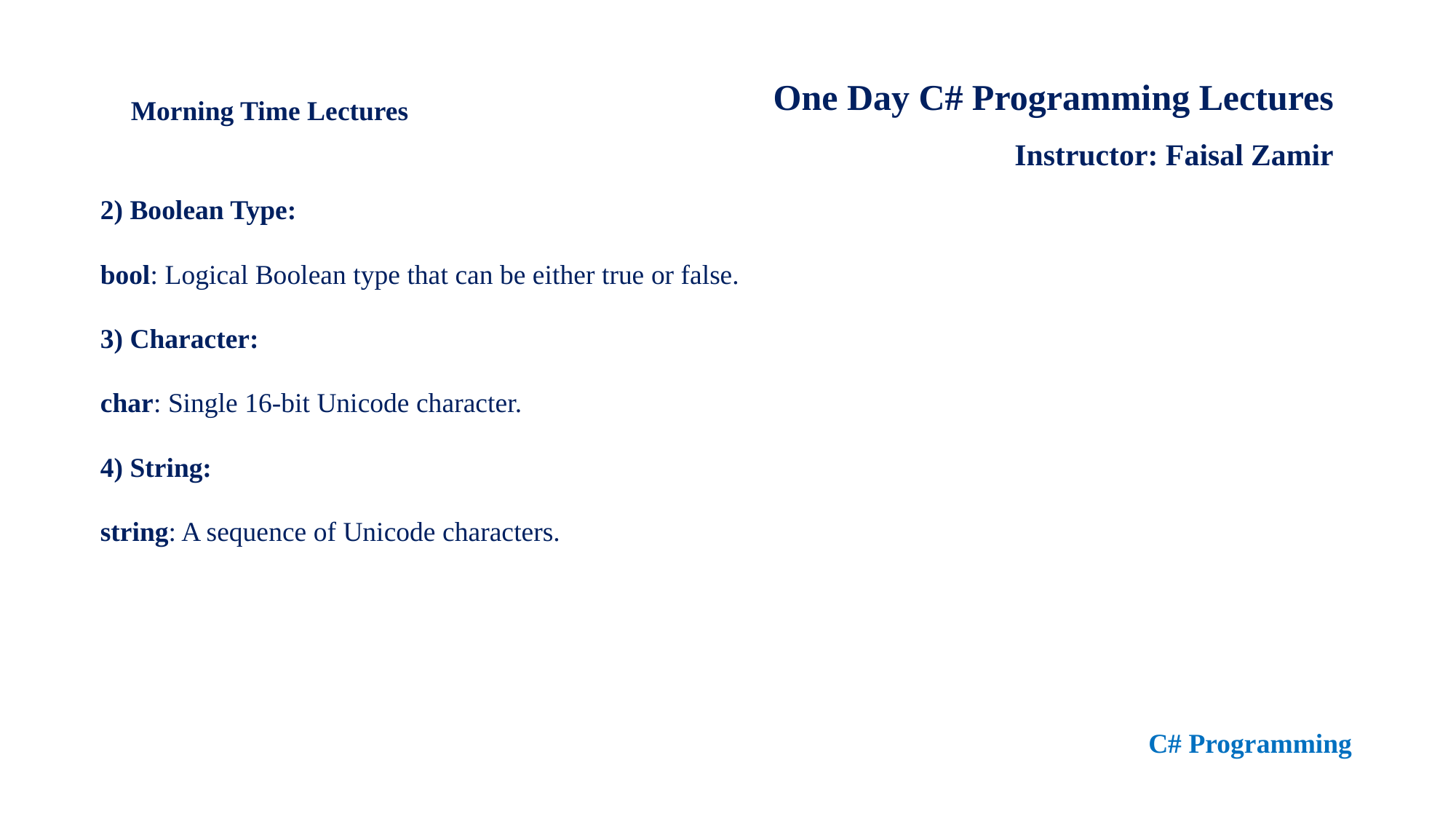

One Day C# Programming Lectures
Instructor: Faisal Zamir
Morning Time Lectures
2) Boolean Type:
bool: Logical Boolean type that can be either true or false.
3) Character:
char: Single 16-bit Unicode character.
4) String:
string: A sequence of Unicode characters.
C# Programming